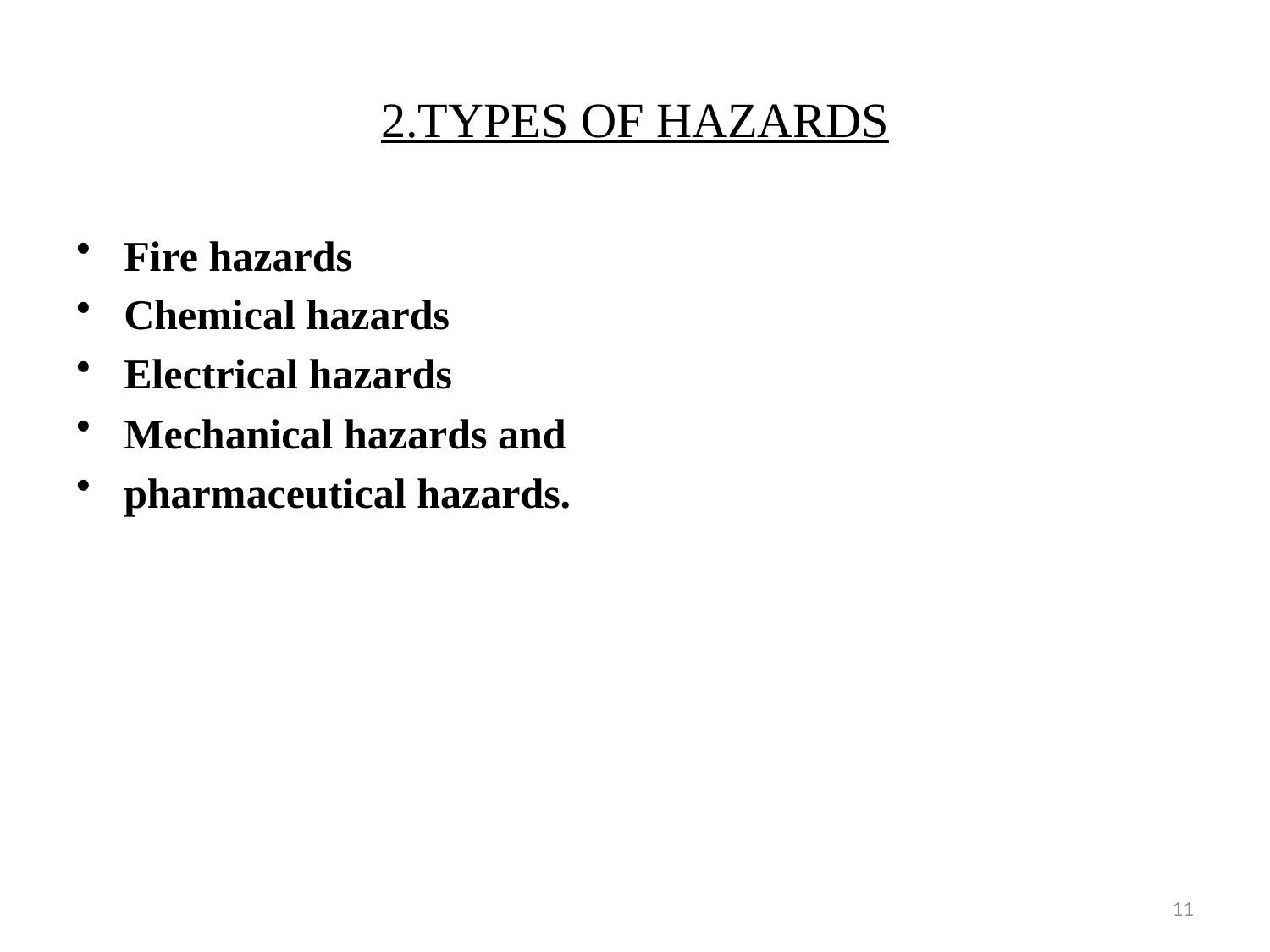

# 2.TYPES OF HAZARDS
Fire hazards
Chemical hazards
Electrical hazards
Mechanical hazards and
pharmaceutical hazards.

11